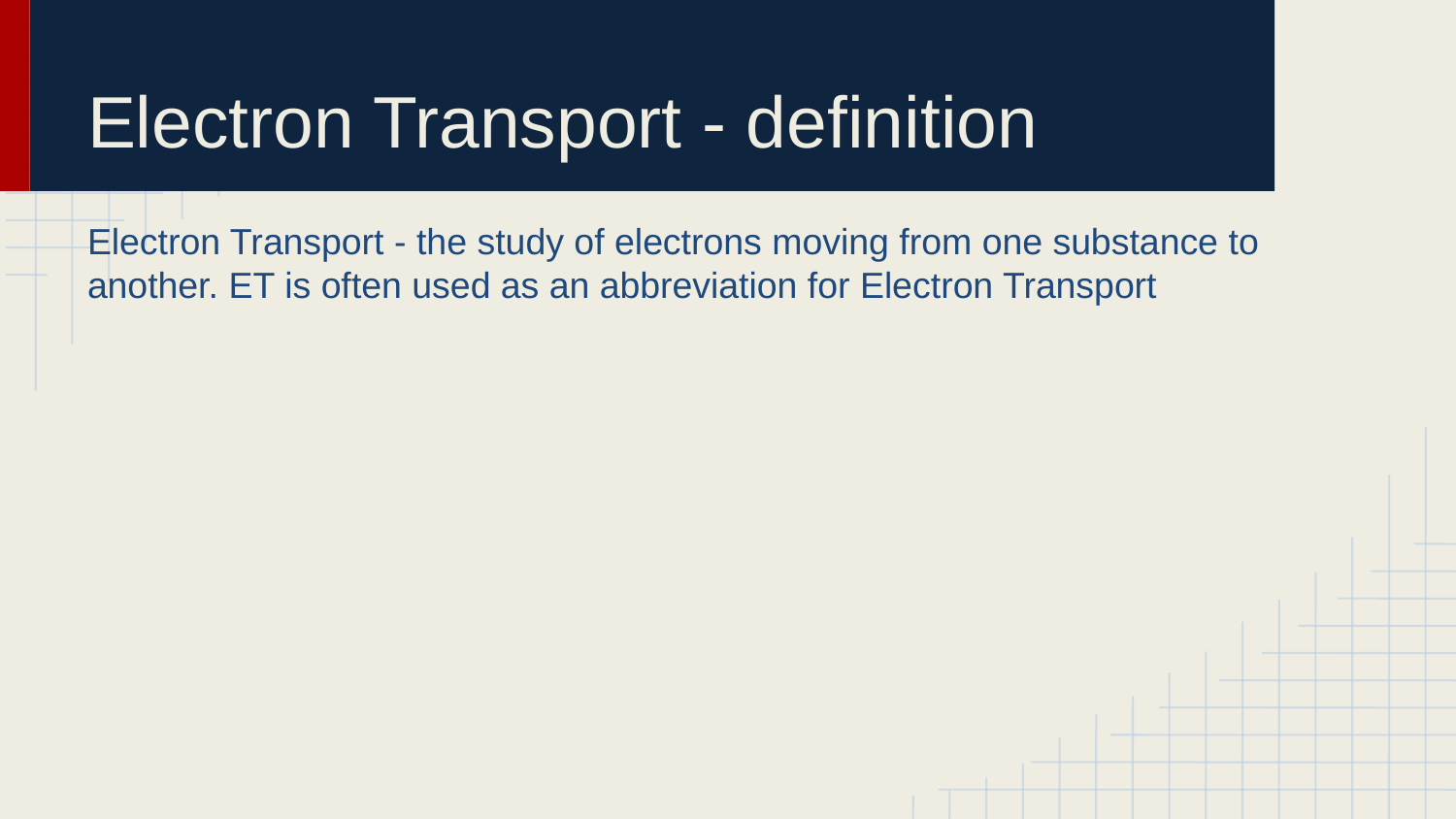

# Electron Transport - definition
Electron Transport - the study of electrons moving from one substance to another. ET is often used as an abbreviation for Electron Transport